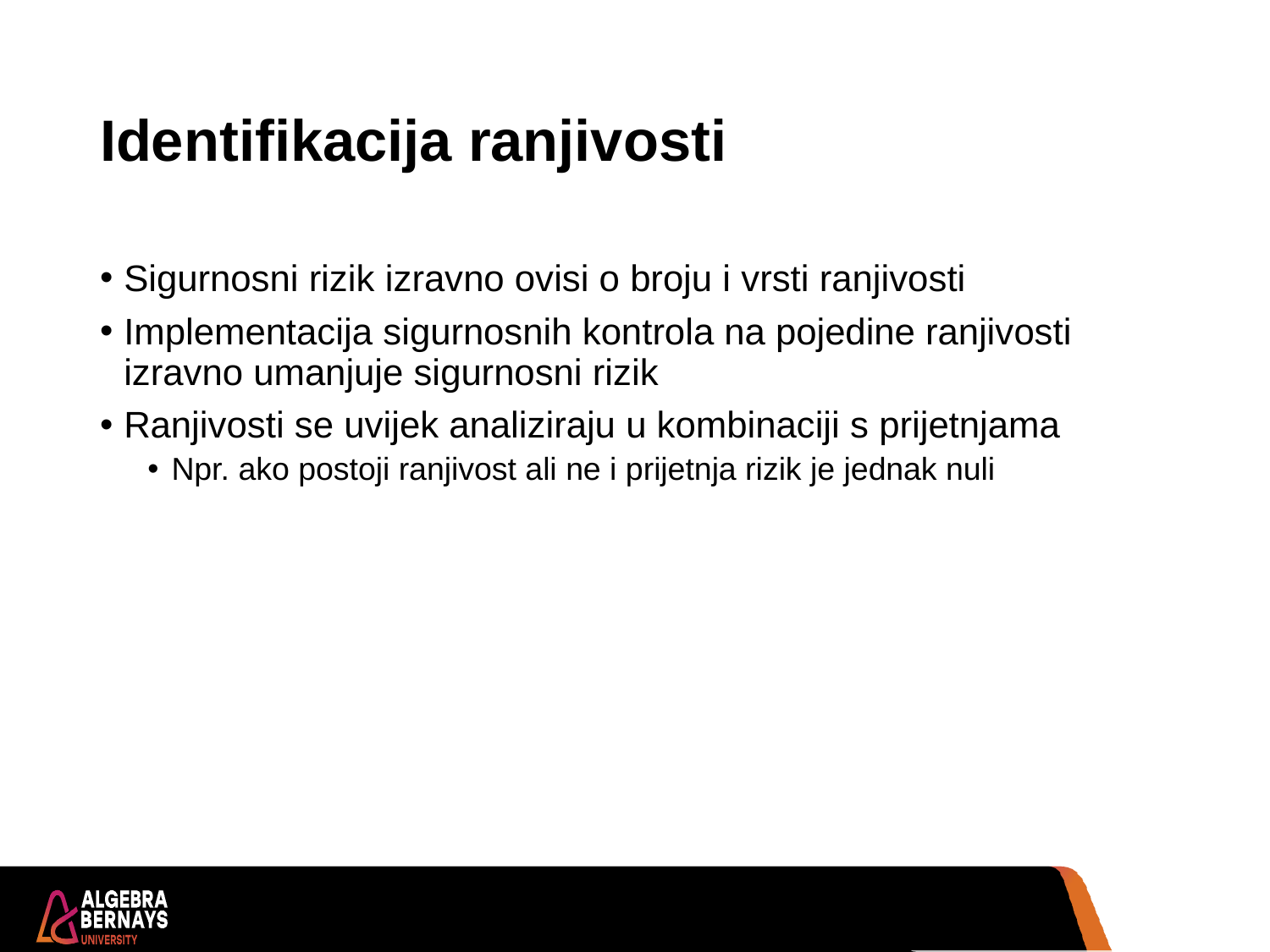

# Identifikacija ranjivosti
Sigurnosni rizik izravno ovisi o broju i vrsti ranjivosti
Implementacija sigurnosnih kontrola na pojedine ranjivosti izravno umanjuje sigurnosni rizik
Ranjivosti se uvijek analiziraju u kombinaciji s prijetnjama
Npr. ako postoji ranjivost ali ne i prijetnja rizik je jednak nuli